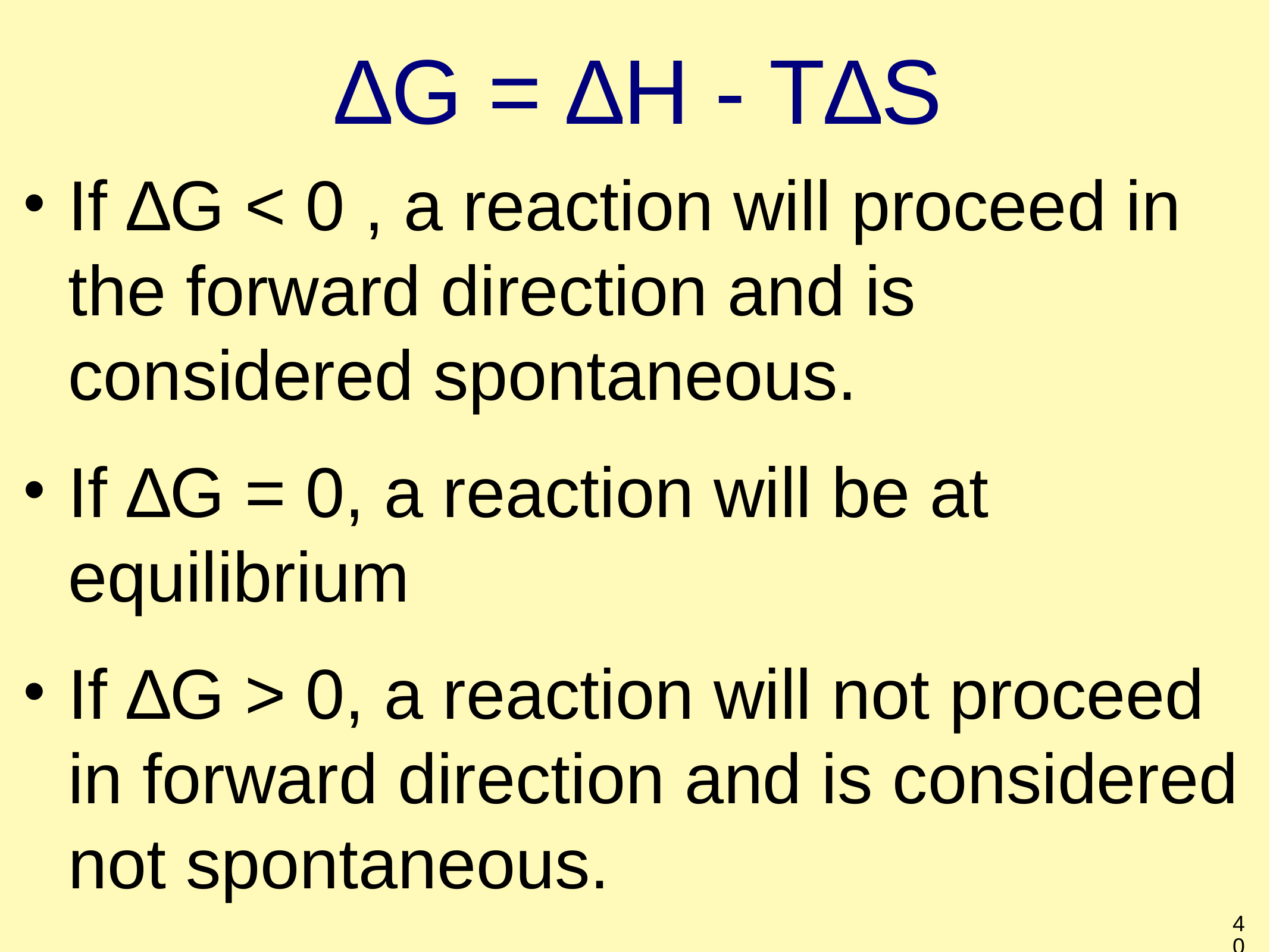

# ∆G = ∆H - T∆S
If ∆G < 0 , a reaction will proceed in the forward direction and is considered spontaneous.
If ∆G = 0, a reaction will be at equilibrium
If ∆G > 0, a reaction will not proceed in forward direction and is considered not spontaneous.
40